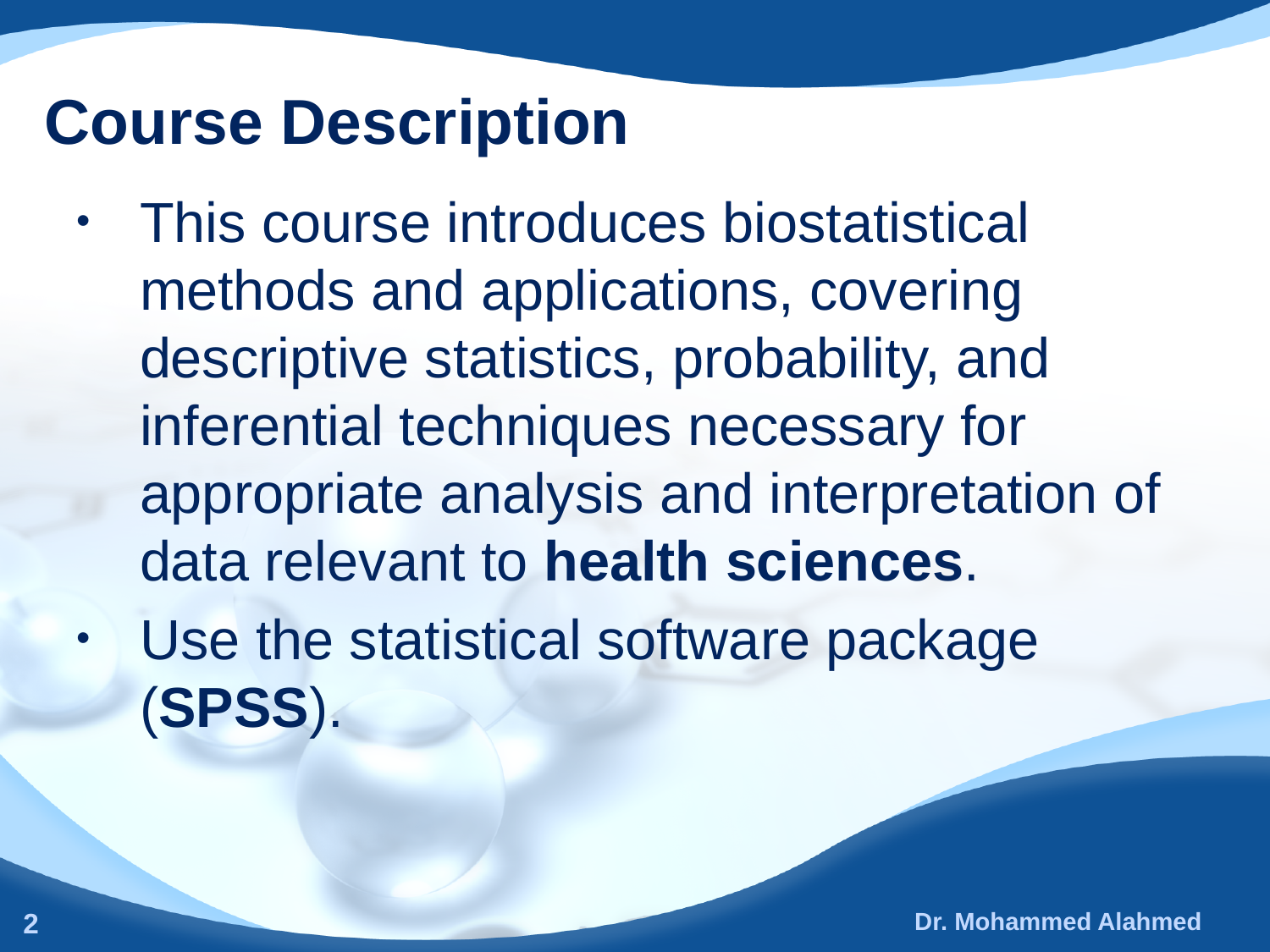

# Course Description
This course introduces biostatistical methods and applications, covering descriptive statistics, probability, and inferential techniques necessary for appropriate analysis and interpretation of data relevant to health sciences.
Use the statistical software package (SPSS).
2
Dr. Mohammed Alahmed